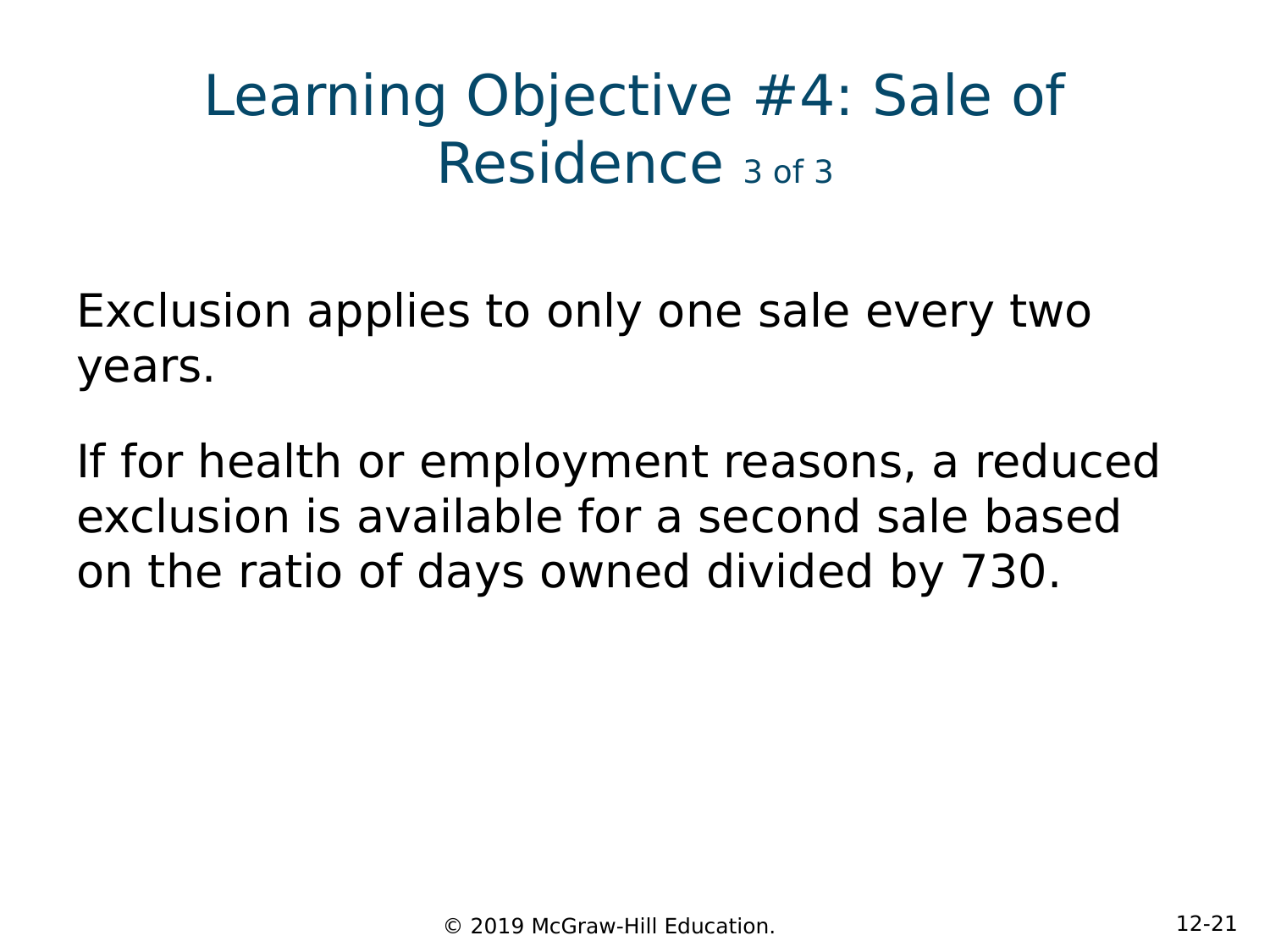

# Learning Objective #4: Sale of Residence 3 of 3
Exclusion applies to only one sale every two years.
If for health or employment reasons, a reduced exclusion is available for a second sale based on the ratio of days owned divided by 730.